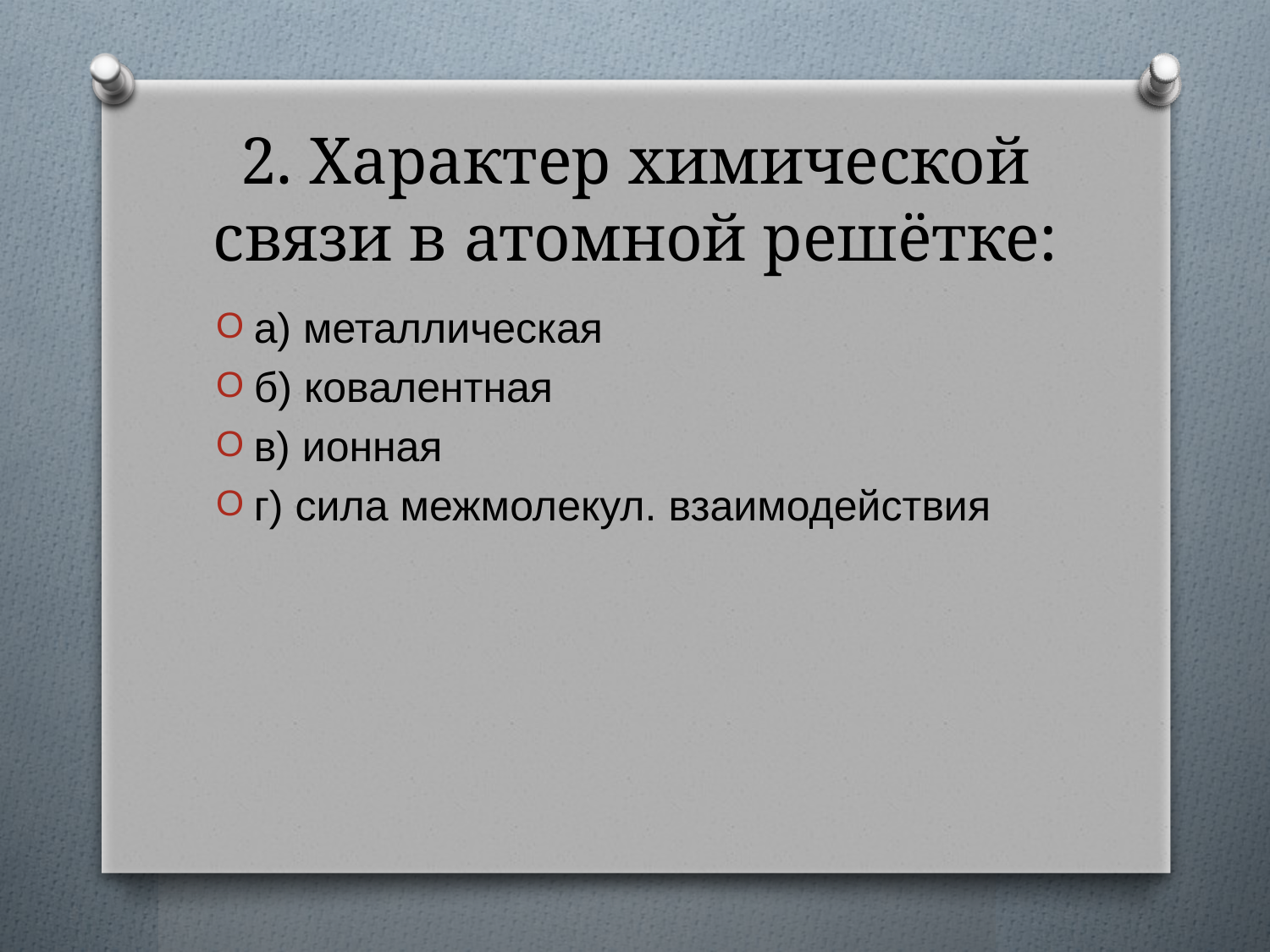

# 2. Характер химической связи в атомной решётке:
а) металлическая
б) ковалентная
в) ионная
г) сила межмолекул. взаимодействия